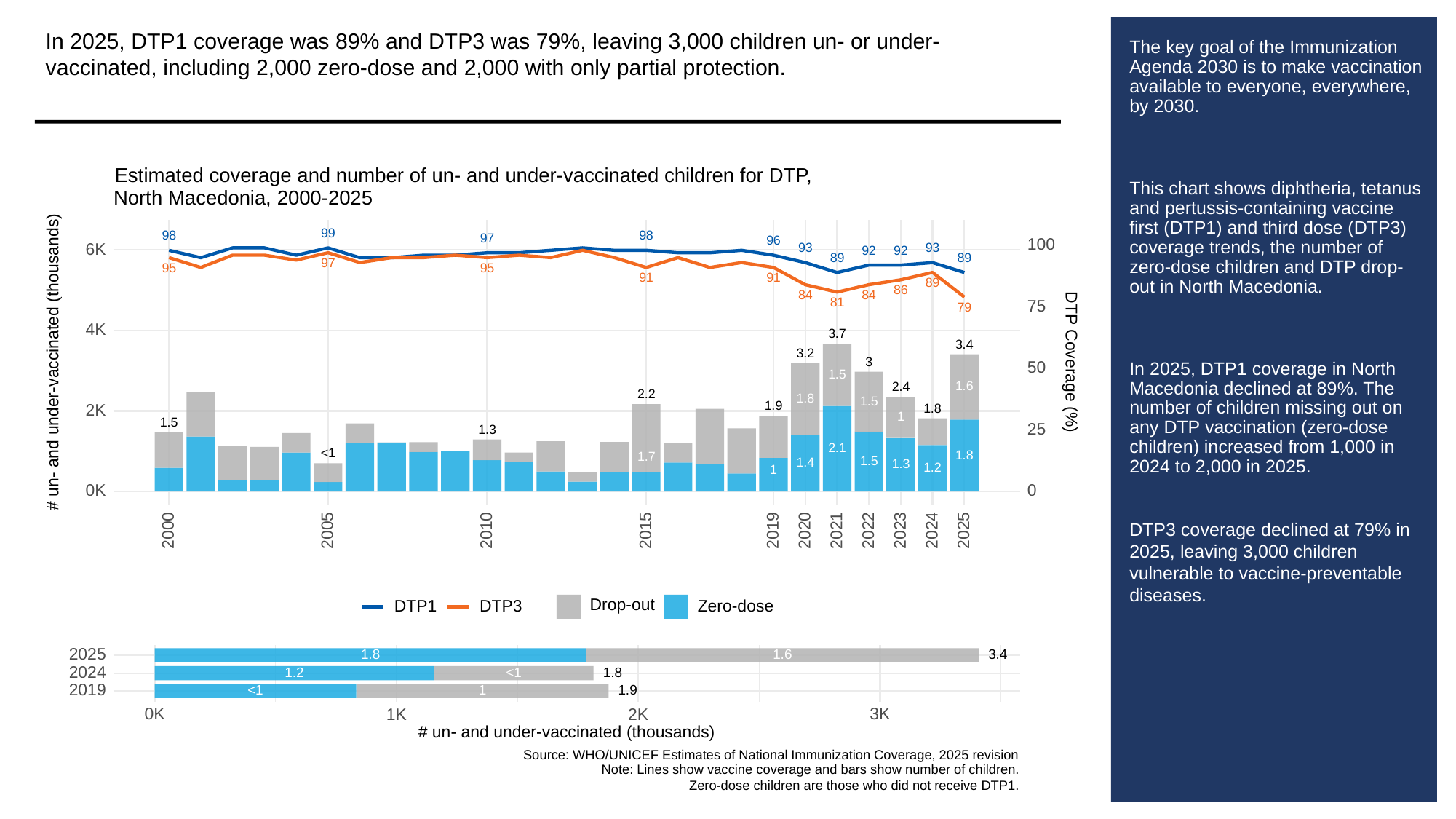

In 2025, DTP1 coverage was 89% and DTP3 was 79%, leaving 3,000 children un- or under-vaccinated, including 2,000 zero-dose and 2,000 with only partial protection.
# The key goal of the Immunization Agenda 2030 is to make vaccination available to everyone, everywhere, by 2030.

This chart shows diphtheria, tetanus and pertussis-containing vaccine first (DTP1) and third dose (DTP3) coverage trends, the number of zero-dose children and DTP drop-out in North Macedonia.

In 2025, DTP1 coverage in North Macedonia declined at 89%. The number of children missing out on any DTP vaccination (zero-dose children) increased from 1,000 in 2024 to 2,000 in 2025.

DTP3 coverage declined at 79% in 2025, leaving 3,000 children vulnerable to vaccine-preventable diseases.

Estimated coverage and number of un- and under-vaccinated children for DTP,
North Macedonia, 2000-2025

99
98
98
97
96
100
6K
93
93
92
92

89
89
97
95
95
91
91
89
86

84
84
81
75
79
4K
3.7

3.4

3.2

# un- and under-vaccinated (thousands)
DTP Coverage (%)
3
50

1.5

1.6
2.4
2.2

1.8

1.5
1.9

1.8
2K

1

1.5

25
1.3

2.1

<1
1.8

1.7
1.5

1.4
1.3

1.2

1

0K
0

2023
2000
2005
2010
2015
2019
2020
2021
2022
2024
2025

Drop-out
DTP3
Zero-dose
DTP1

2025
3.4
1.8
1.6

2024
1.8
1.2
<1

2019
1.9
<1
1

3K
0K
1K
2K
# un- and under-vaccinated (thousands)
Source: WHO/UNICEF Estimates of National Immunization Coverage, 2025 revision
Note: Lines show vaccine coverage and bars show number of children.
Zero-dose children are those who did not receive DTP1.